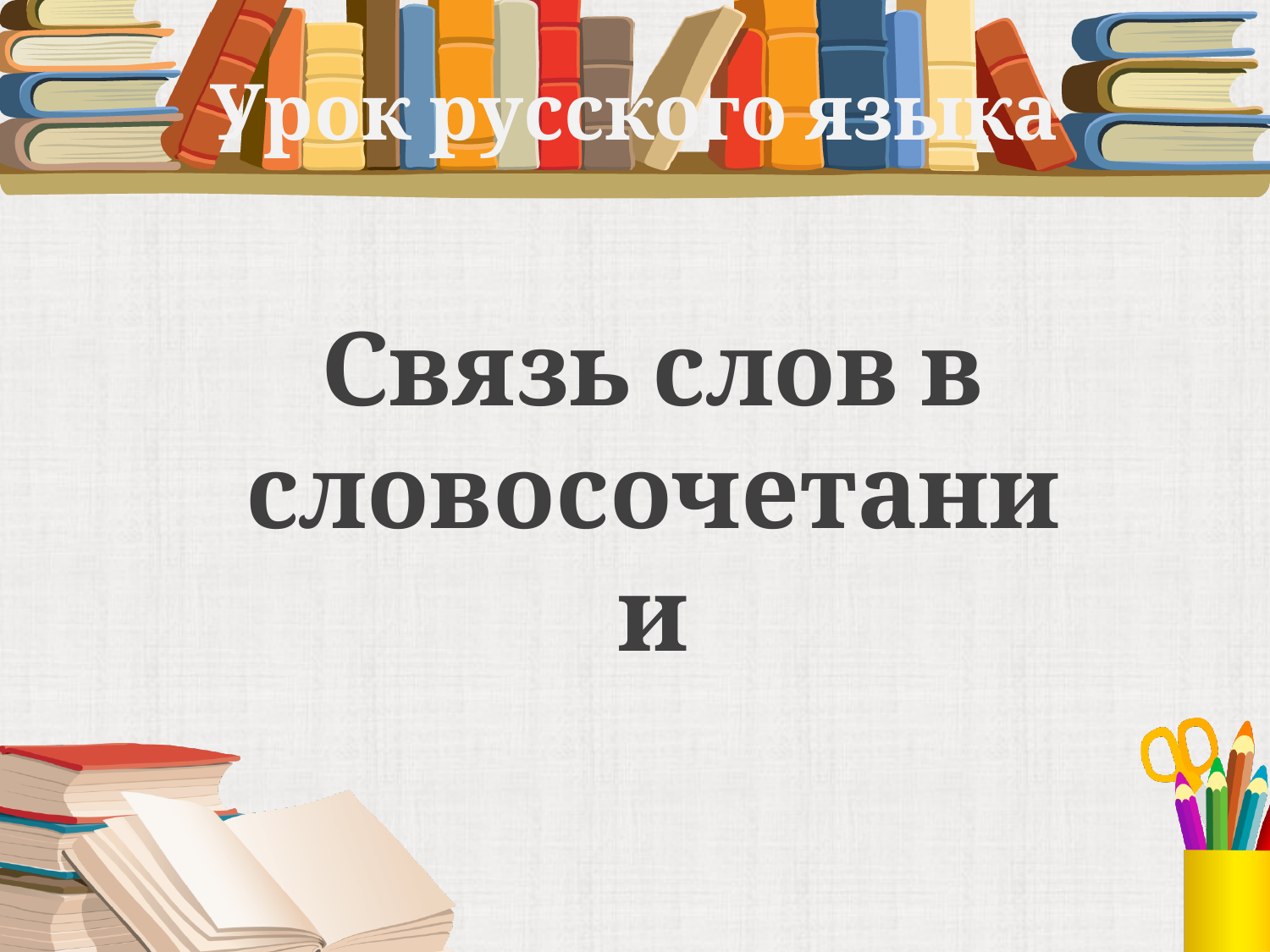

# Урок русского языка
Связь слов в словосочетании